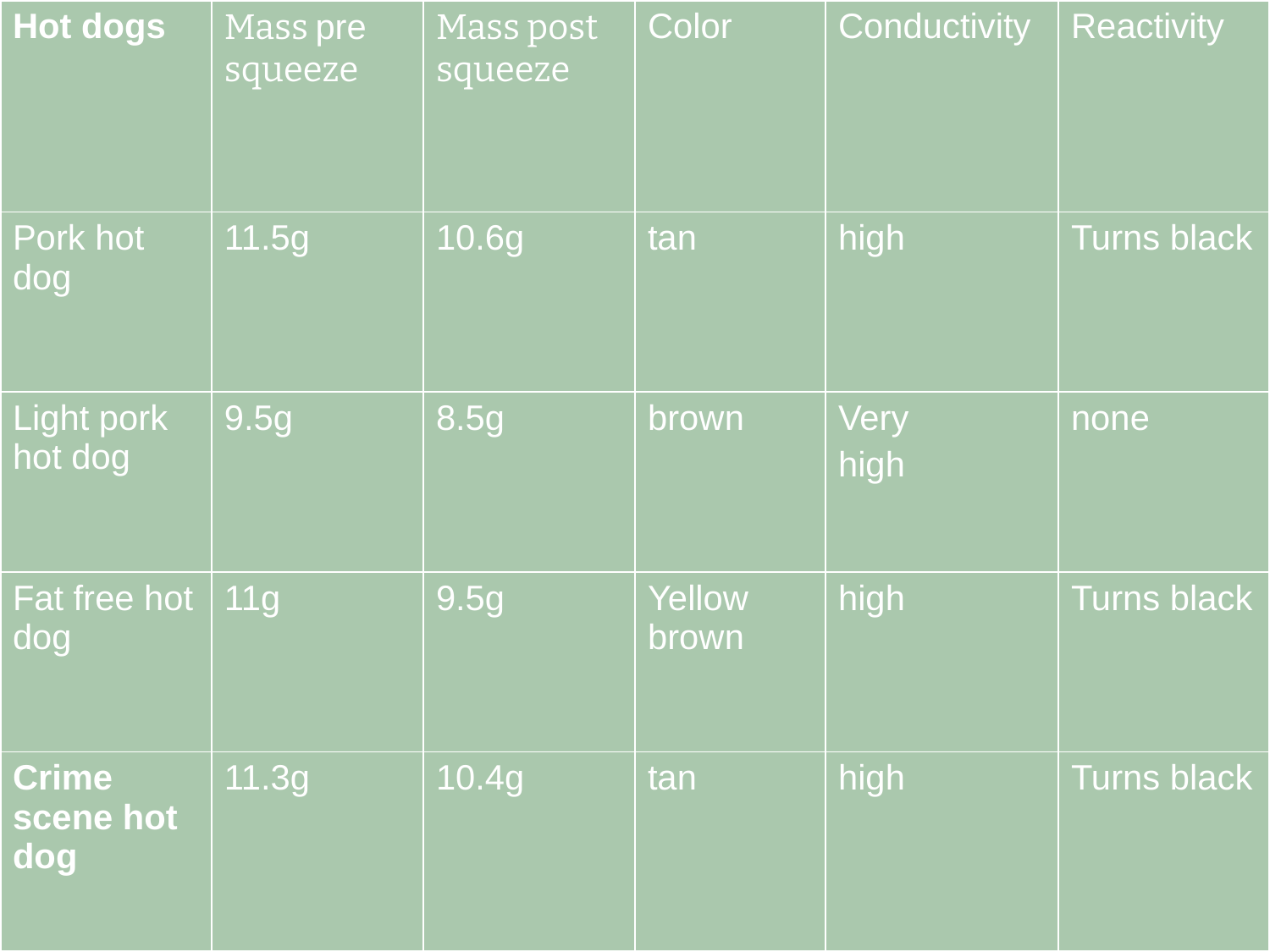

| Hot dogs | Mass pre squeeze | Mass post squeeze | Color | Conductivity | Reactivity |
| --- | --- | --- | --- | --- | --- |
| Pork hot dog | 11.5g | 10.6g | tan | high | Turns black |
| Light pork hot dog | 9.5g | 8.5g | brown | Very high | none |
| Fat free hot dog | 11g | 9.5g | Yellow brown | high | Turns black |
| Crime scene hot dog | 11.3g | 10.4g | tan | high | Turns black |